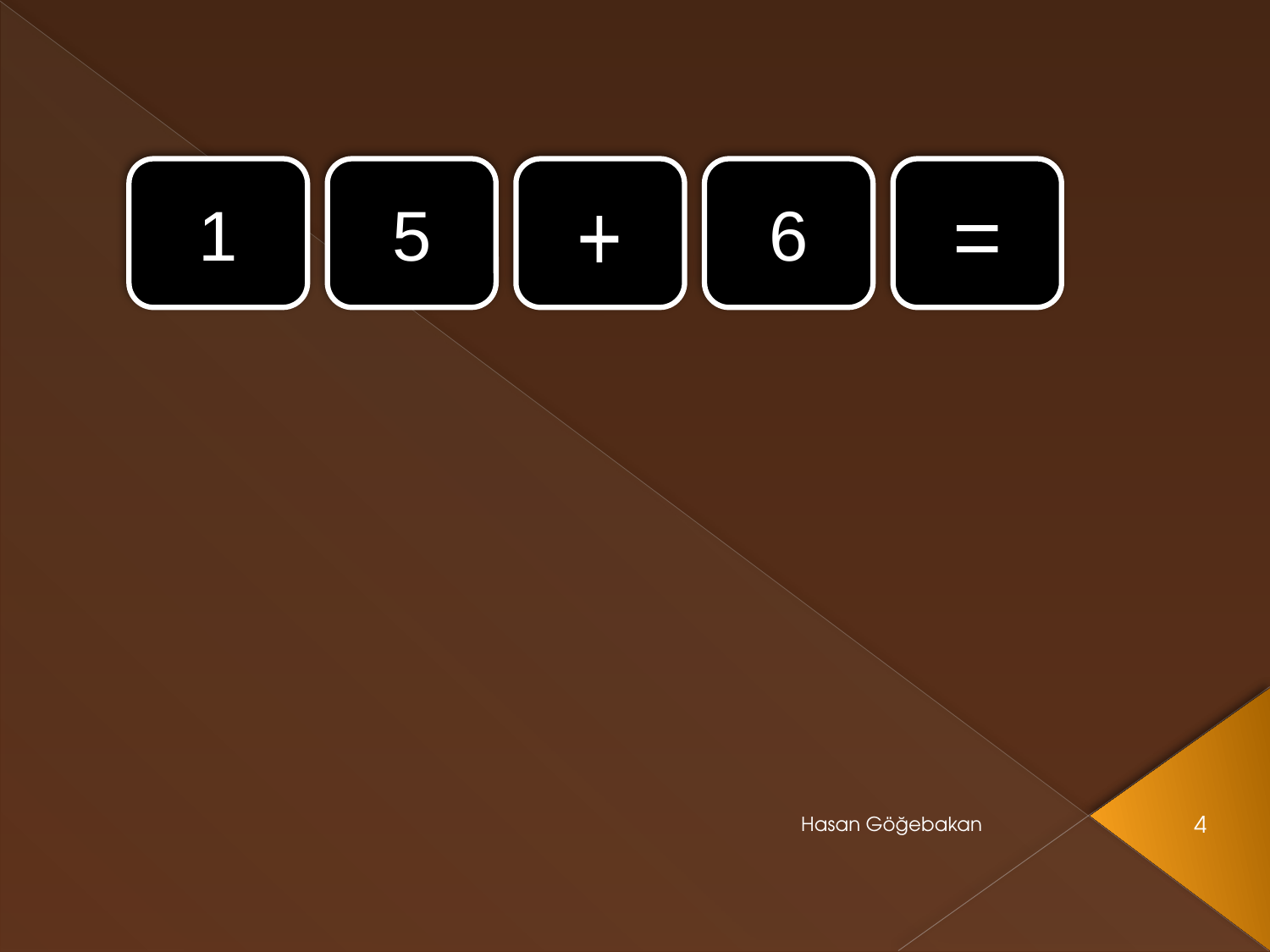

#
1
5
+
6
=

Hasan Göğebakan
4